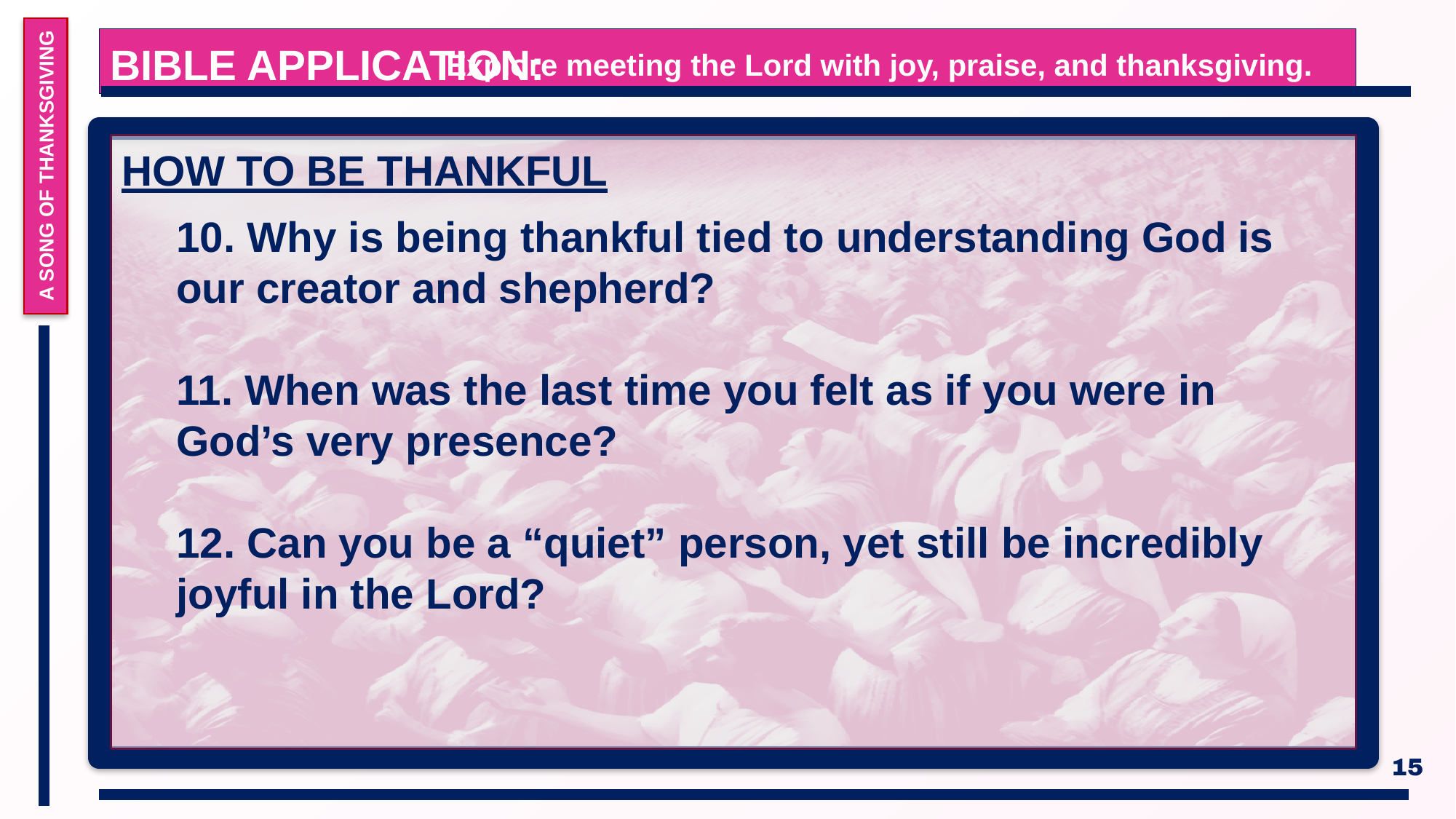

Bible Application:
Explore meeting the Lord with joy, praise, and thanksgiving.

How to Be Thankful

10. Why is being thankful tied to understanding God is our creator and shepherd?

11. When was the last time you felt as if you were in God’s very presence?

12. Can you be a “quiet” person, yet still be incredibly joyful in the Lord?

A Song of Thanksgiving
15